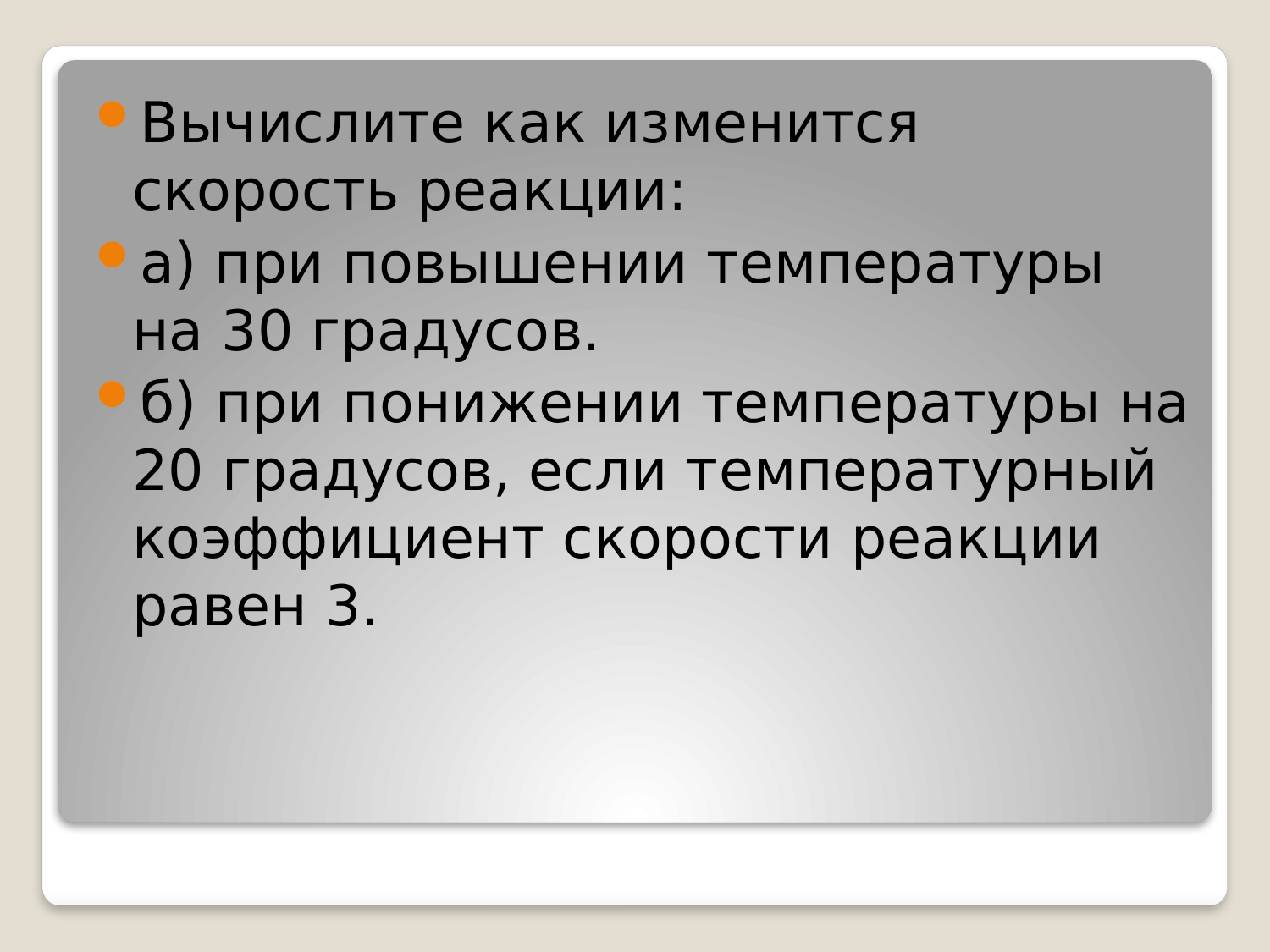

Вычислите как изменится скорость реакции:
а) при повышении температуры на 30 градусов.
б) при понижении температуры на 20 градусов, если температурный коэффициент скорости реакции равен 3.
#